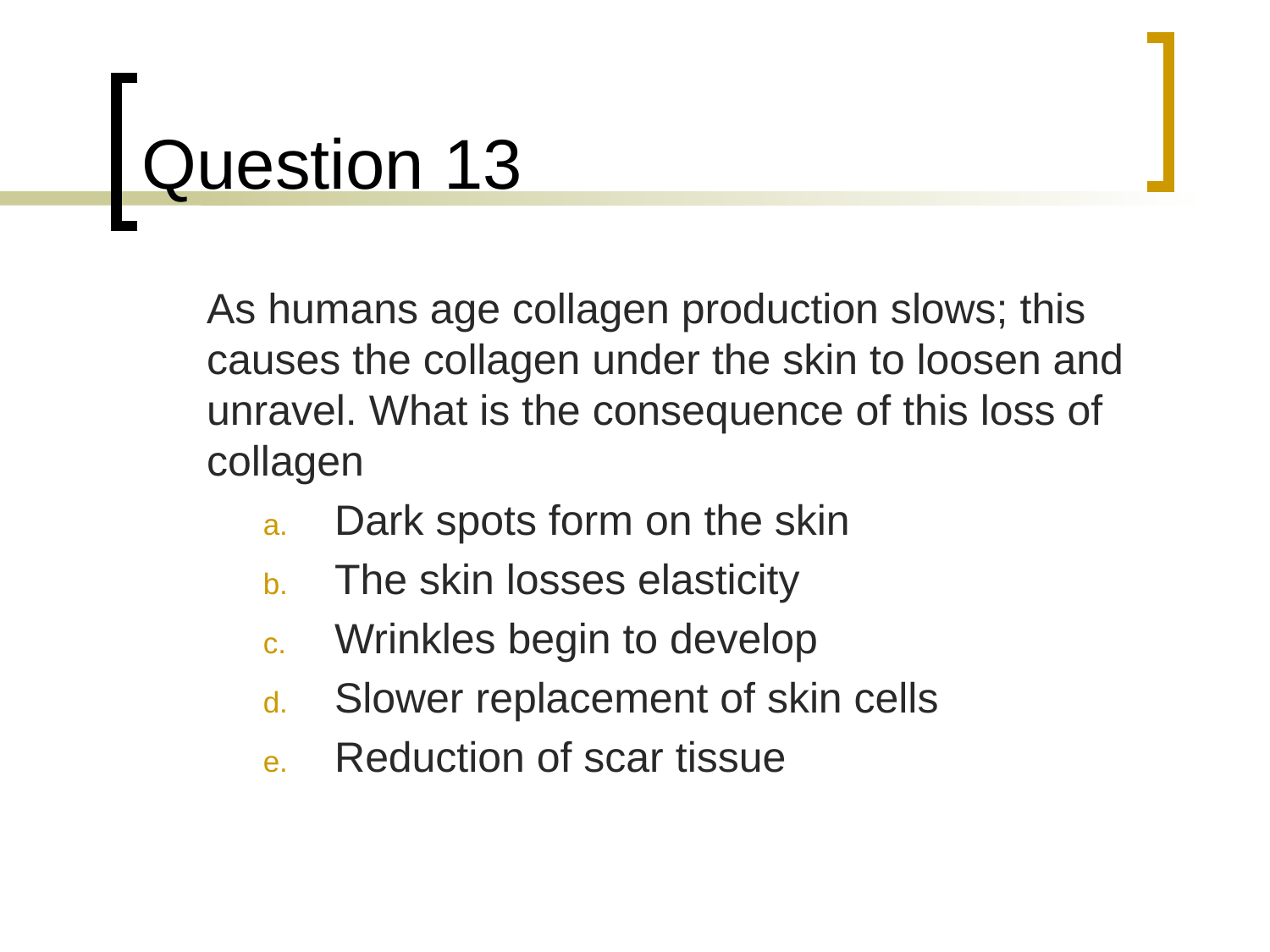

# Question 13
	As humans age collagen production slows; this causes the collagen under the skin to loosen and unravel. What is the consequence of this loss of collagen
Dark spots form on the skin
The skin losses elasticity
Wrinkles begin to develop
Slower replacement of skin cells
Reduction of scar tissue